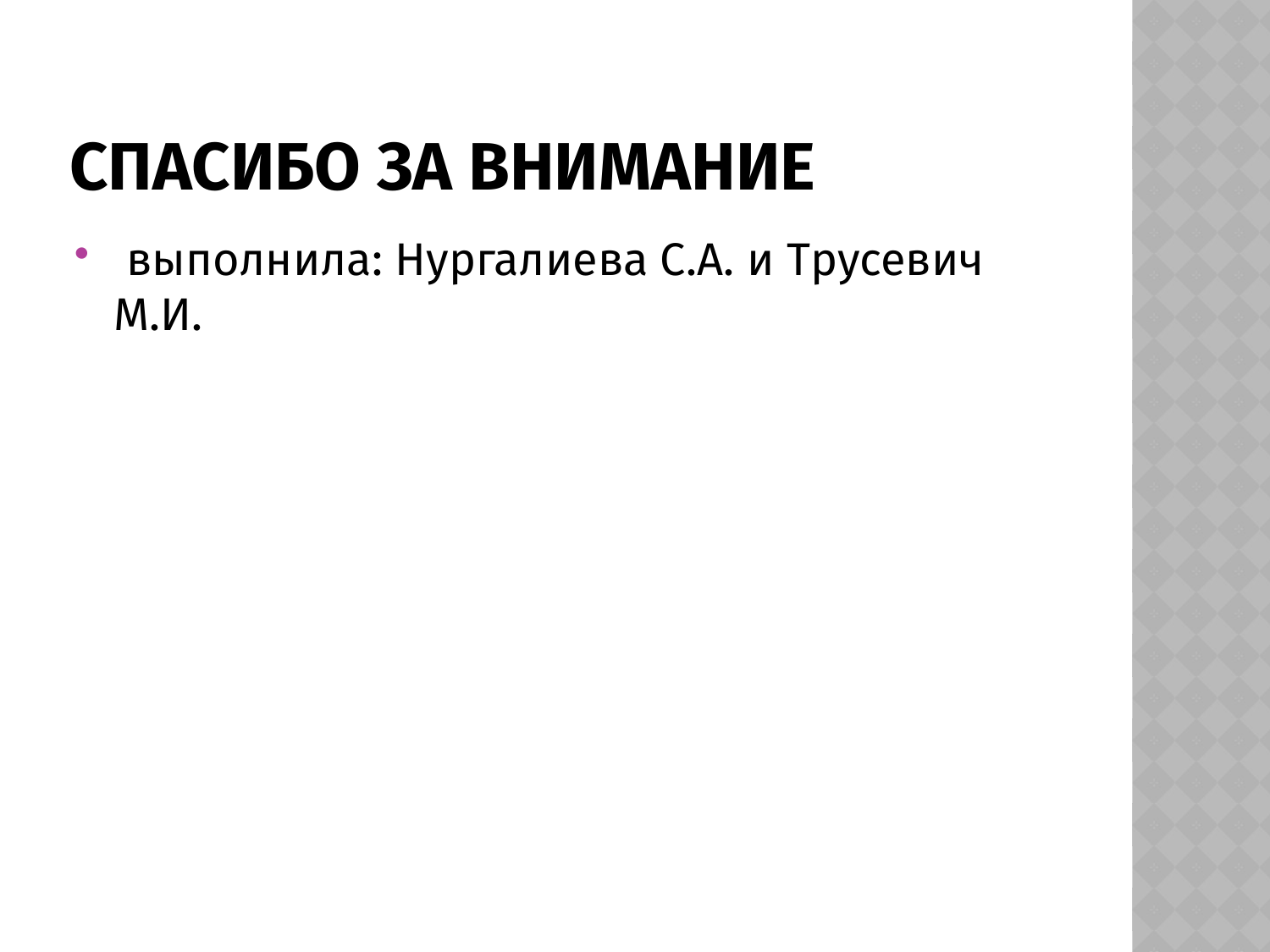

# Спасибо за внимание
 выполнила: Нургалиева С.А. и Трусевич М.И.